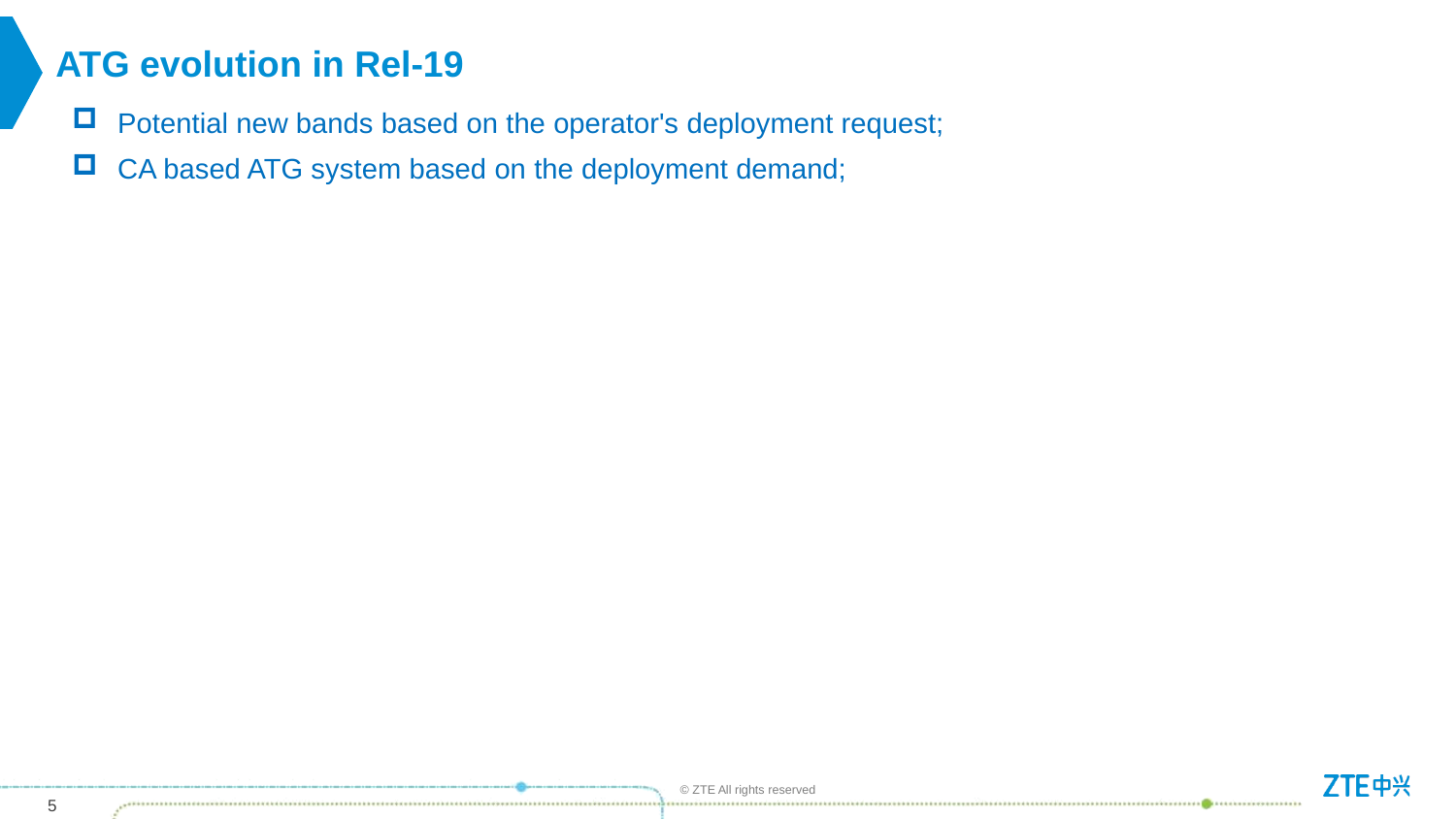

# ATG evolution in Rel-19
Potential new bands based on the operator's deployment request;
CA based ATG system based on the deployment demand;